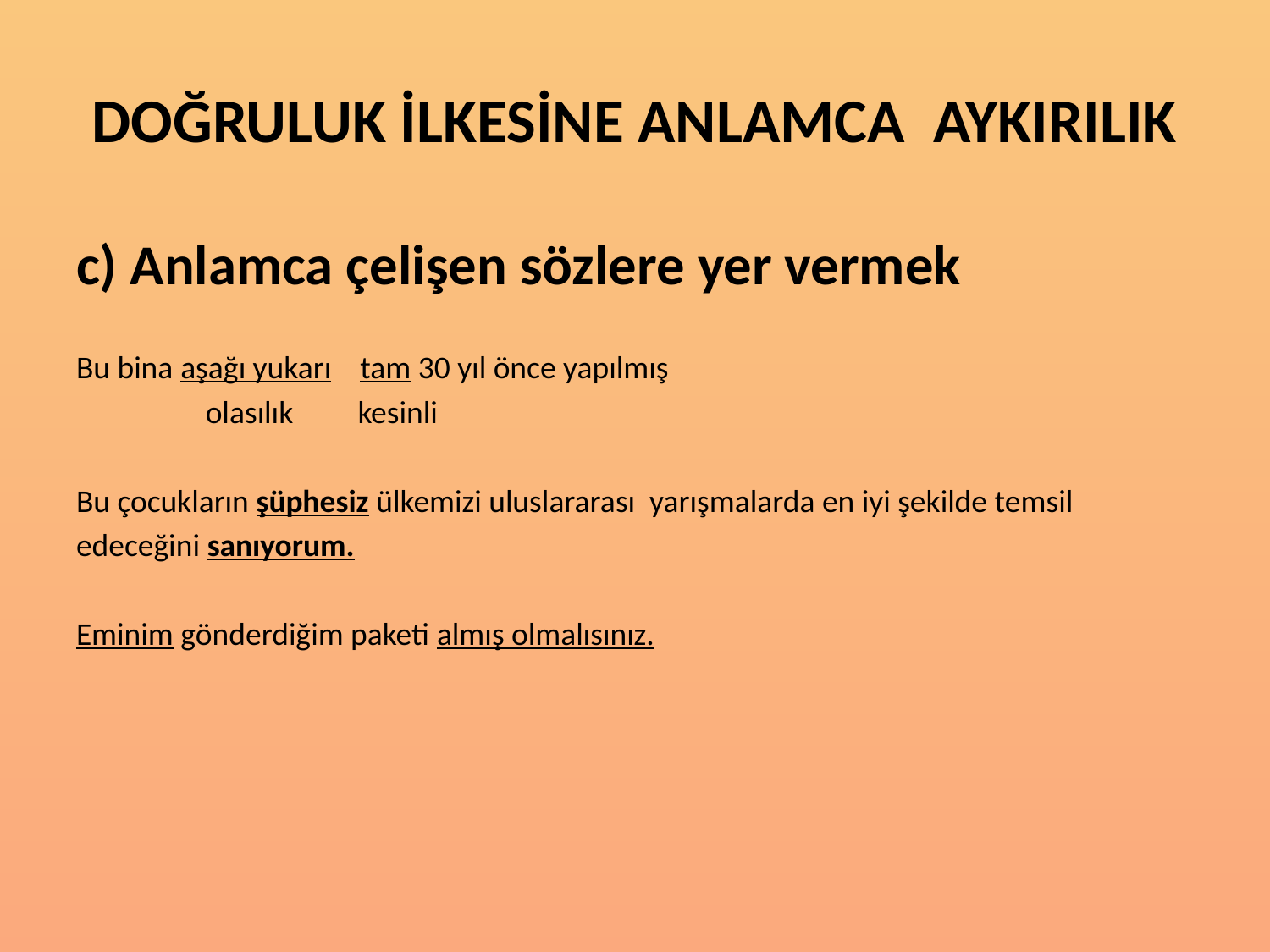

# DOĞRULUK İLKESİNE ANLAMCA  AYKIRILIK
c) Anlamca çelişen sözlere yer vermek

Bu bina aşağı yukarı    tam 30 yıl önce yapılmış
                  olasılık         kesinli

Bu çocukların şüphesiz ülkemizi uluslararası  yarışmalarda en iyi şekilde temsil
edeceğini sanıyorum.

Eminim gönderdiğim paketi almış olmalısınız.